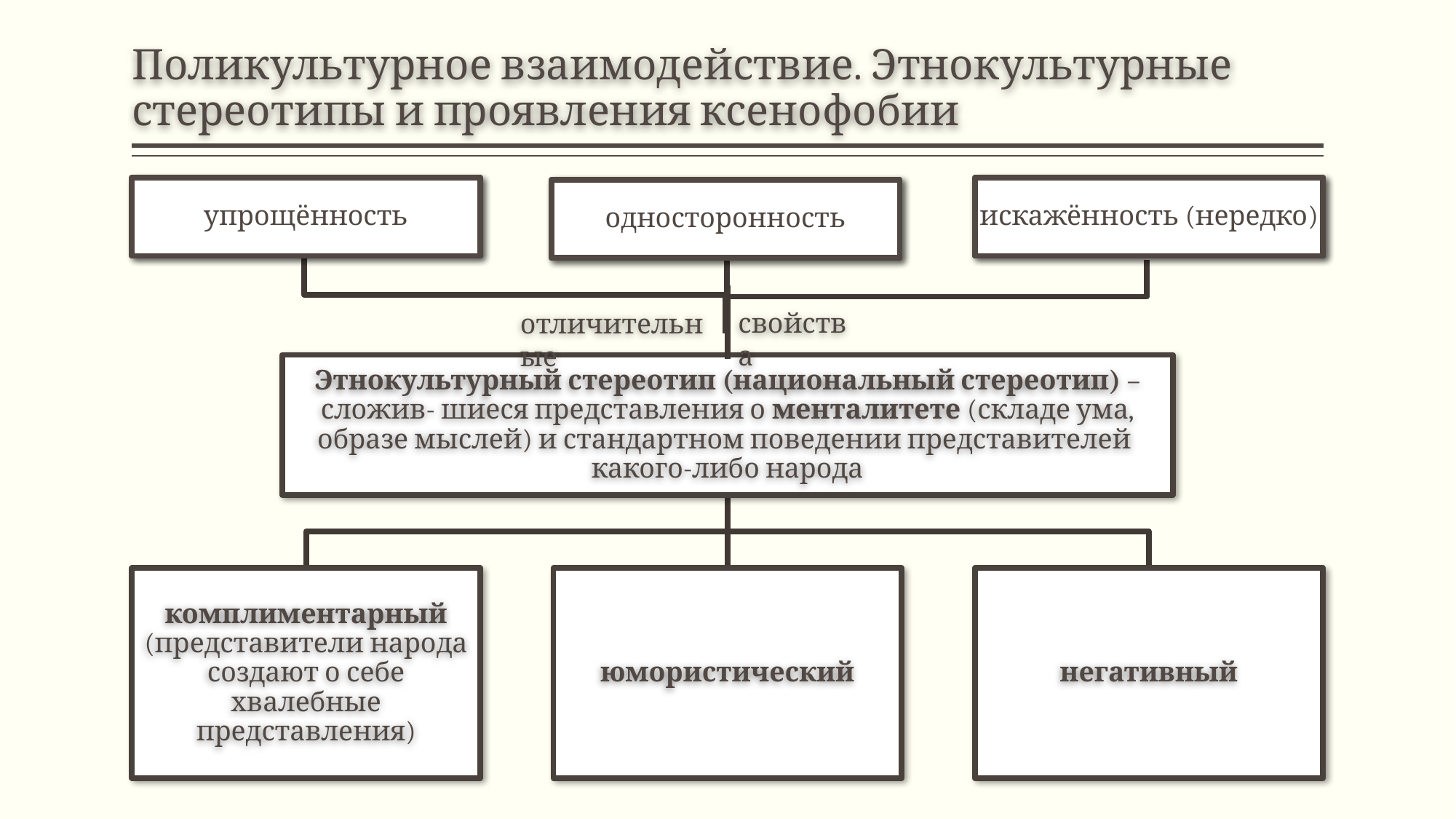

# Поликультурное взаимодействие. Этнокультурные стереотипы и проявления ксенофобии

упрощённость

искажённость (нередко)

односторонность

свойства
отличительные

Этнокультурный стереотип (национальный стереотип) – сложив- шиеся представления о менталитете (складе ума, образе мыслей) и стандартном поведении представителей  какого-либо народа

комплиментарный (представители народа создают о себе хвалебные представления)

юмористический

негативный